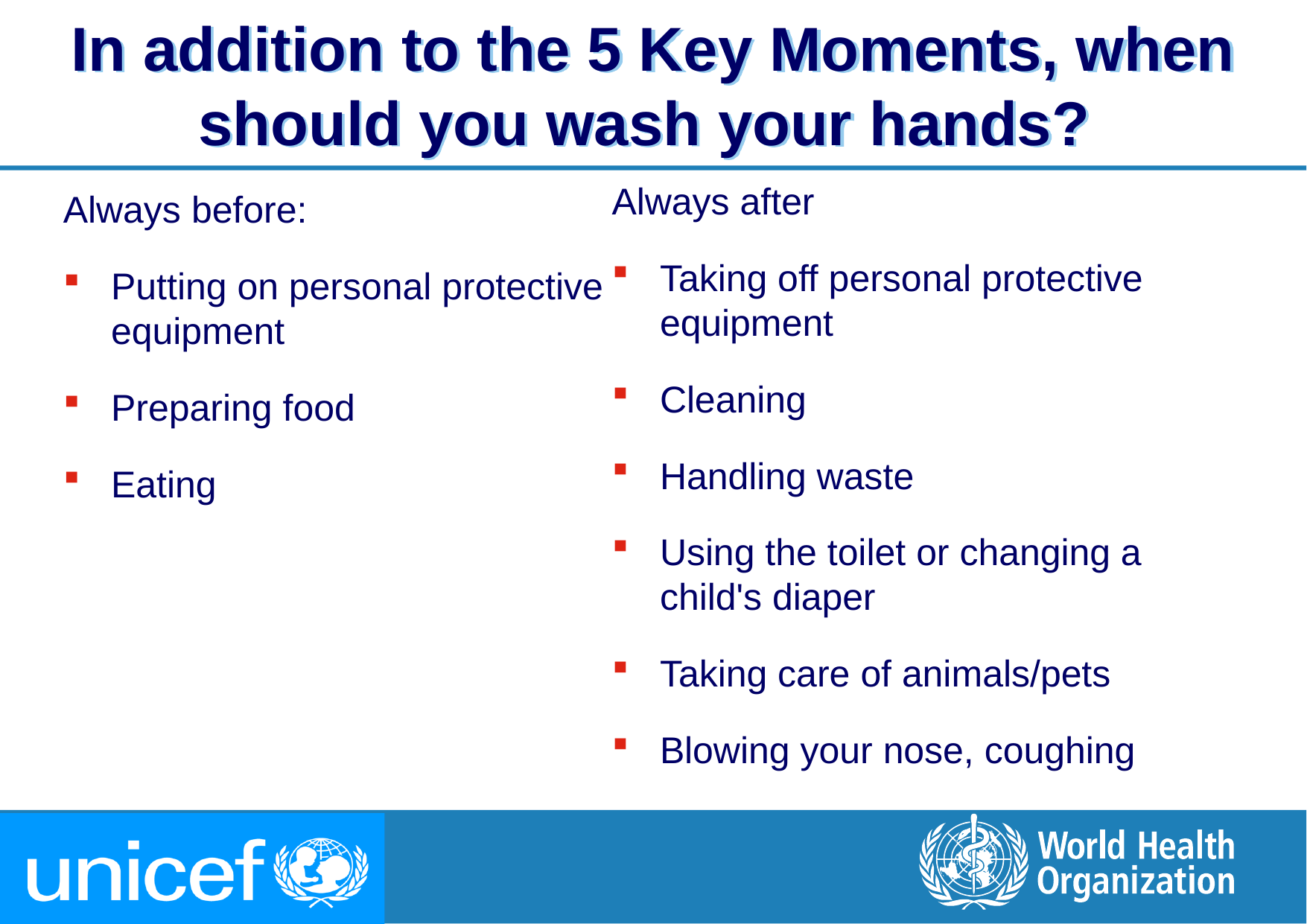

# In addition to the 5 Key Moments, when should you wash your hands?
Always after
Taking off personal protective equipment
Cleaning
Handling waste
Using the toilet or changing a child's diaper
Taking care of animals/pets
Blowing your nose, coughing

Always before:
Putting on personal protective equipment
Preparing food
Eating